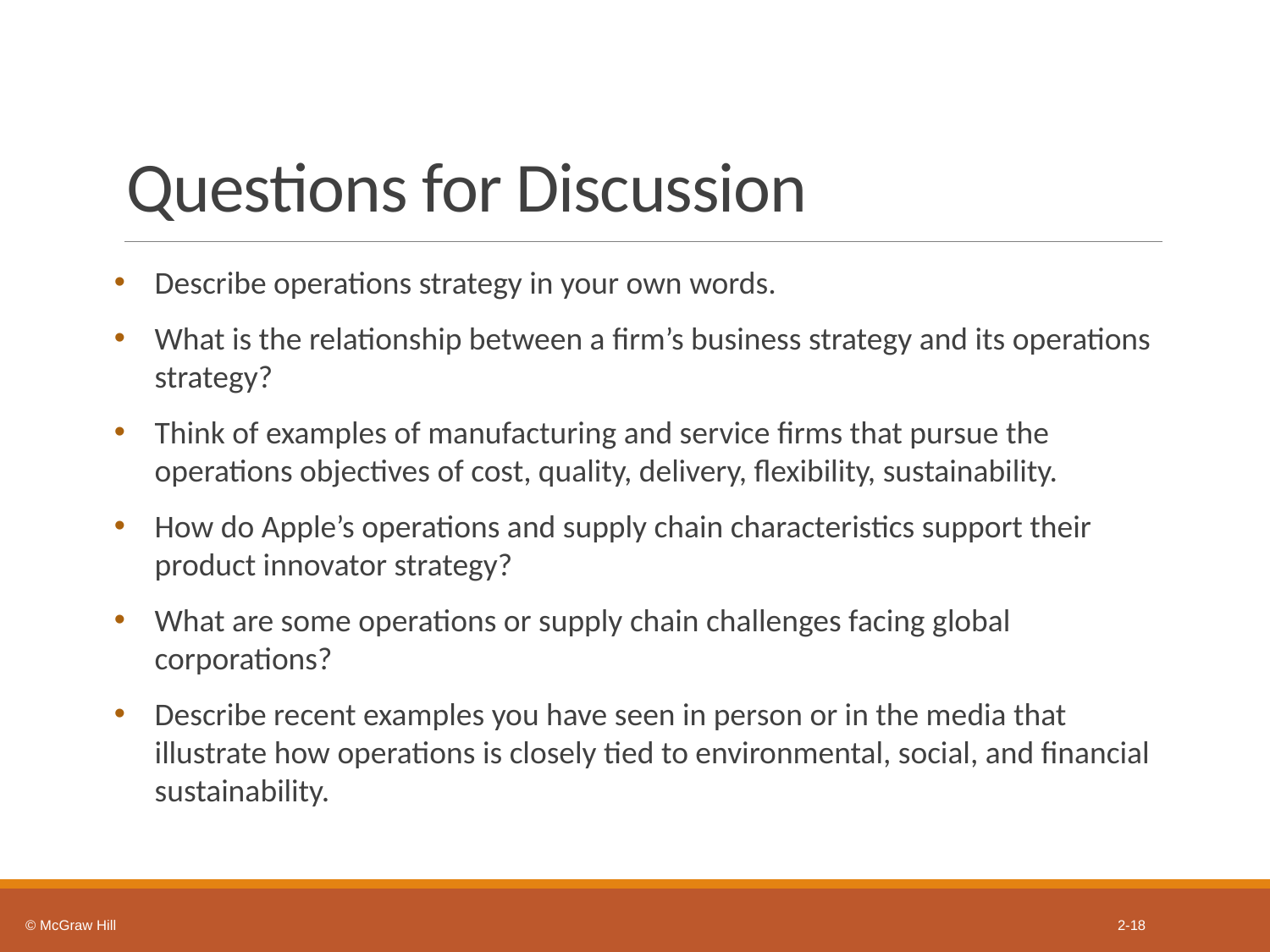

# Questions for Discussion
Describe operations strategy in your own words.
What is the relationship between a firm’s business strategy and its operations strategy?
Think of examples of manufacturing and service firms that pursue the operations objectives of cost, quality, delivery, flexibility, sustainability.
How do Apple’s operations and supply chain characteristics support their product innovator strategy?
What are some operations or supply chain challenges facing global corporations?
Describe recent examples you have seen in person or in the media that illustrate how operations is closely tied to environmental, social, and financial sustainability.